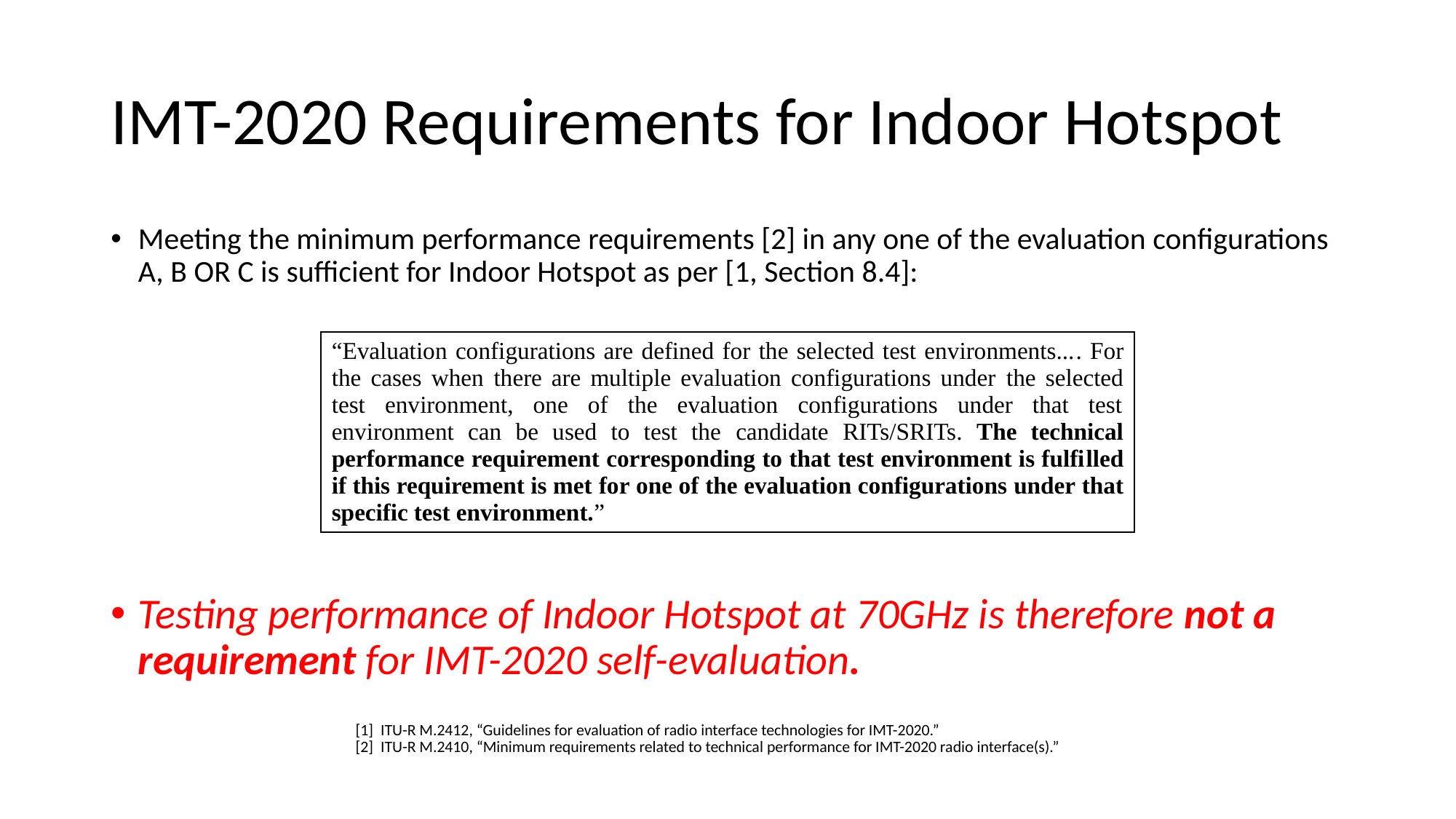

# IMT-2020 Requirements for Indoor Hotspot
Meeting the minimum performance requirements [2] in any one of the evaluation configurations A, B OR C is sufficient for Indoor Hotspot as per [1, Section 8.4]:

Testing performance of Indoor Hotspot at 70GHz is therefore not a requirement for IMT-2020 self-evaluation.

| “Evaluation configurations are defined for the selected test environments.... For the cases when there are multiple evaluation configurations under the selected test environment, one of the evaluation configurations under that test environment can be used to test the candidate RITs/SRITs. The technical performance requirement corresponding to that test environment is fulfilled if this requirement is met for one of the evaluation configurations under that specific test environment.” |
| --- |
[1]  ITU-R M.2412, “Guidelines for evaluation of radio interface technologies for IMT-2020.”
[2]  ITU-R M.2410, “Minimum requirements related to technical performance for IMT-2020 radio interface(s).”